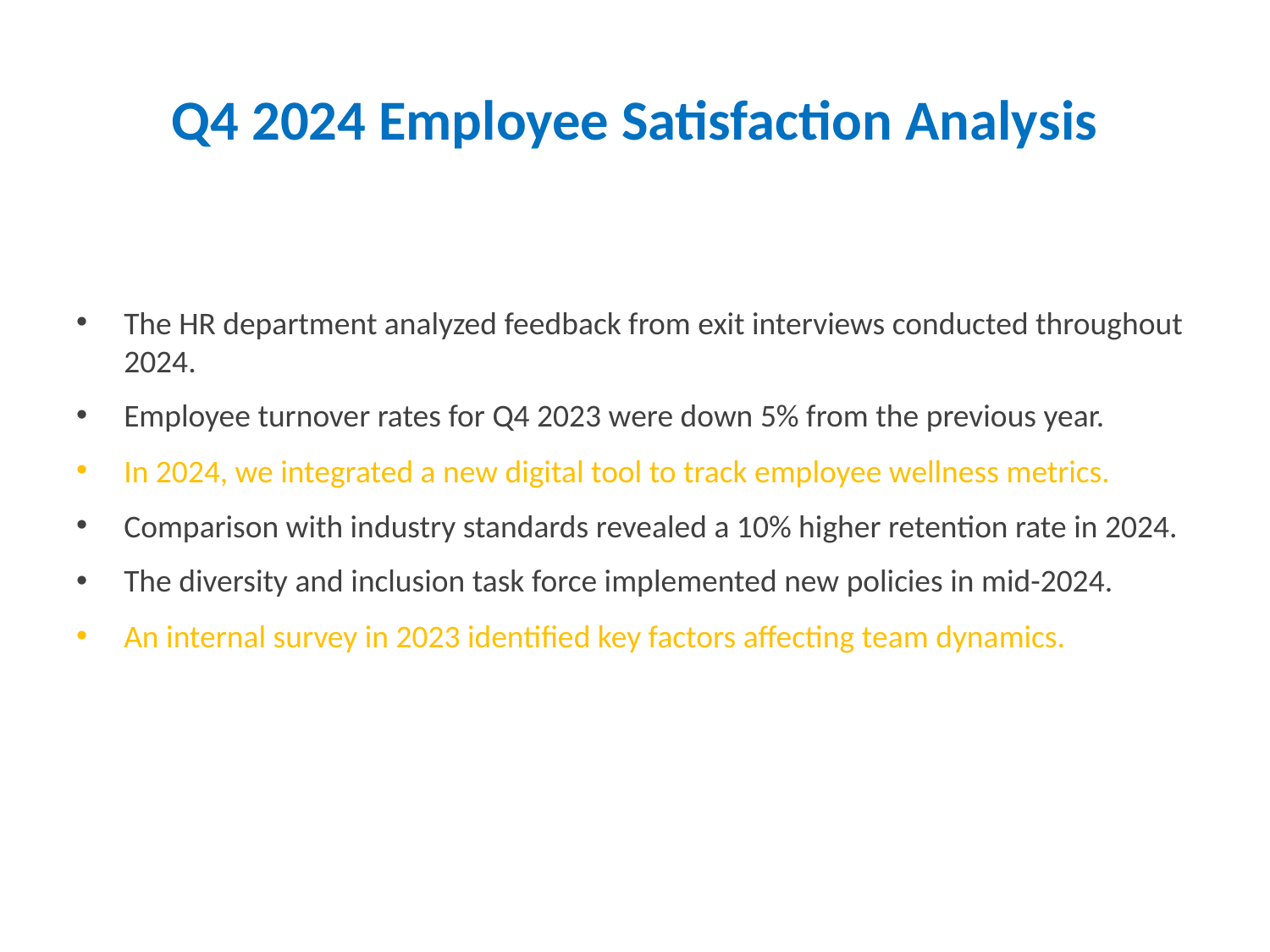

# Q4 2024 Employee Satisfaction Analysis

The HR department analyzed feedback from exit interviews conducted throughout 2024.
Employee turnover rates for Q4 2023 were down 5% from the previous year.
In 2024, we integrated a new digital tool to track employee wellness metrics.
Comparison with industry standards revealed a 10% higher retention rate in 2024.
The diversity and inclusion task force implemented new policies in mid-2024.
An internal survey in 2023 identified key factors affecting team dynamics.